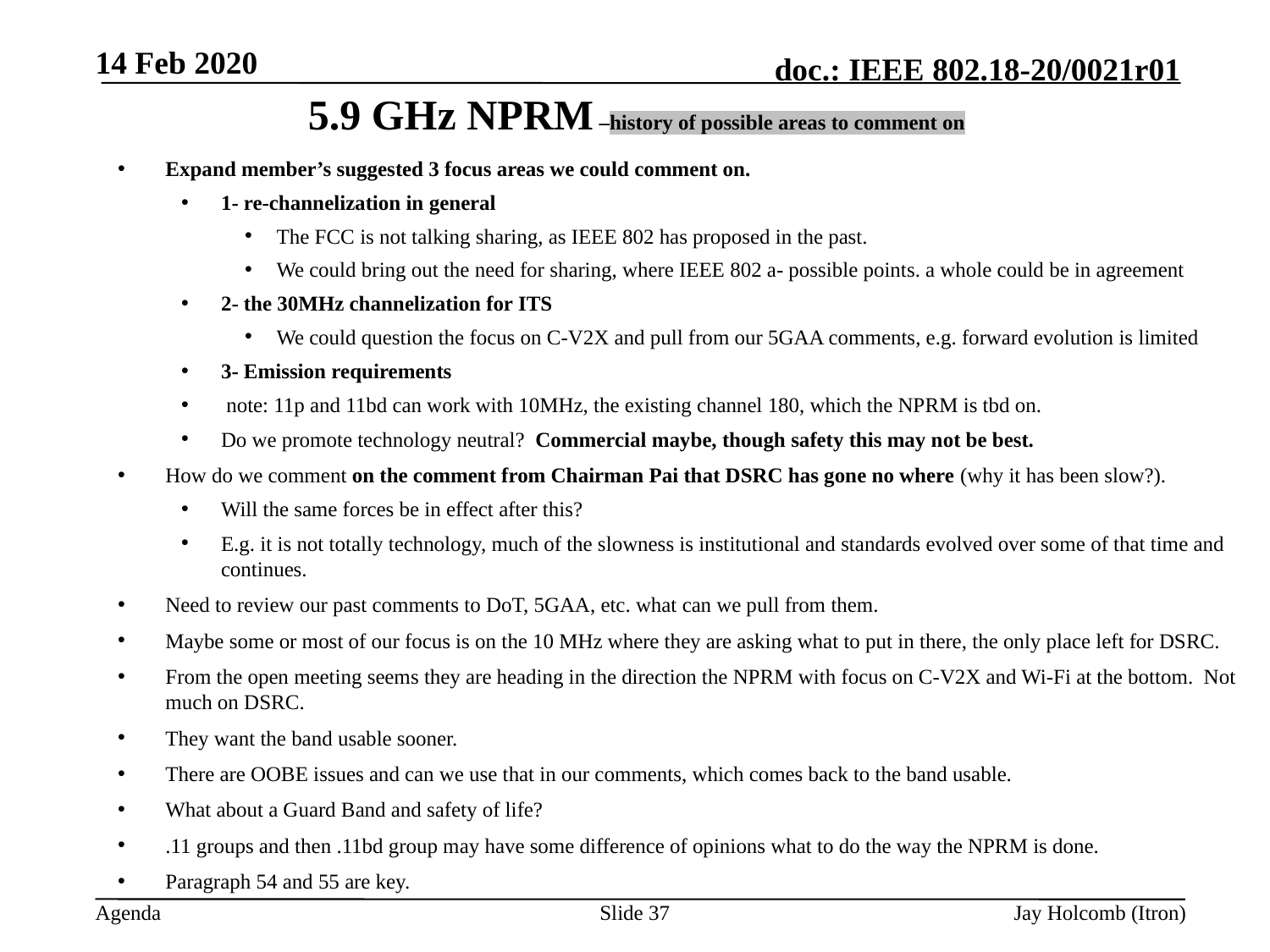

14 Feb 2020
# 5.9 GHz NPRM –history of possible areas to comment on
Expand member’s suggested 3 focus areas we could comment on.
1- re-channelization in general
The FCC is not talking sharing, as IEEE 802 has proposed in the past.
We could bring out the need for sharing, where IEEE 802 a- possible points. a whole could be in agreement
2- the 30MHz channelization for ITS
We could question the focus on C-V2X and pull from our 5GAA comments, e.g. forward evolution is limited
3- Emission requirements
 note: 11p and 11bd can work with 10MHz, the existing channel 180, which the NPRM is tbd on.
Do we promote technology neutral?  Commercial maybe, though safety this may not be best.
How do we comment on the comment from Chairman Pai that DSRC has gone no where (why it has been slow?).
Will the same forces be in effect after this?
E.g. it is not totally technology, much of the slowness is institutional and standards evolved over some of that time and continues.
Need to review our past comments to DoT, 5GAA, etc. what can we pull from them.
Maybe some or most of our focus is on the 10 MHz where they are asking what to put in there, the only place left for DSRC.
From the open meeting seems they are heading in the direction the NPRM with focus on C-V2X and Wi-Fi at the bottom.  Not much on DSRC.
They want the band usable sooner.
There are OOBE issues and can we use that in our comments, which comes back to the band usable.
What about a Guard Band and safety of life?
.11 groups and then .11bd group may have some difference of opinions what to do the way the NPRM is done.
Paragraph 54 and 55 are key.

Slide 37
Jay Holcomb (Itron)